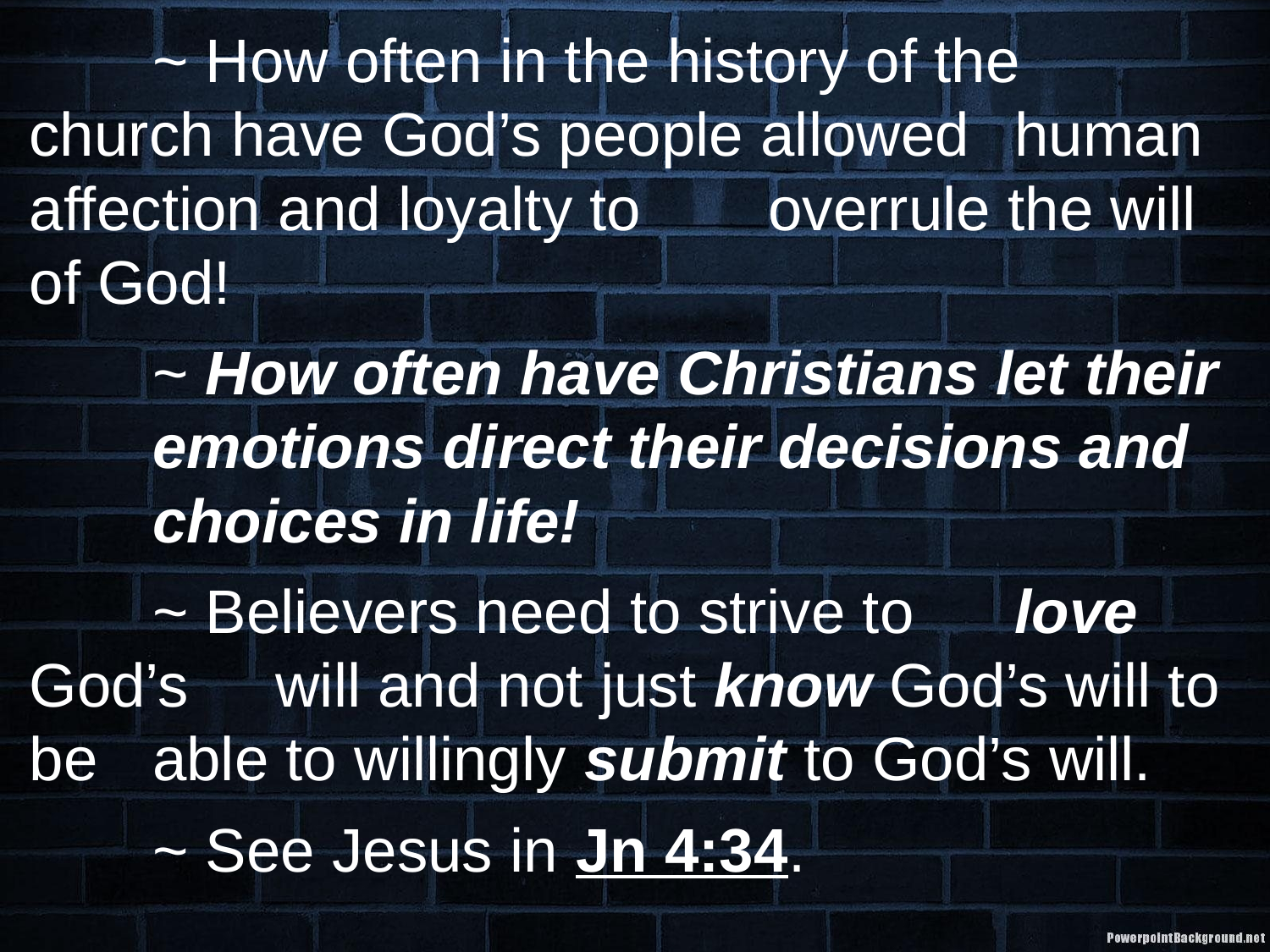

~ How often in the history of the 				church have God’s people allowed 			human affection and loyalty to 				overrule the will of God!
	~ How often have Christians let their 		emotions direct their decisions and 		choices in life!
	~ Believers need to strive to 	love God’s 		will and not just know God’s will to be 		able to willingly submit to God’s will.
	~ See Jesus in Jn 4:34.